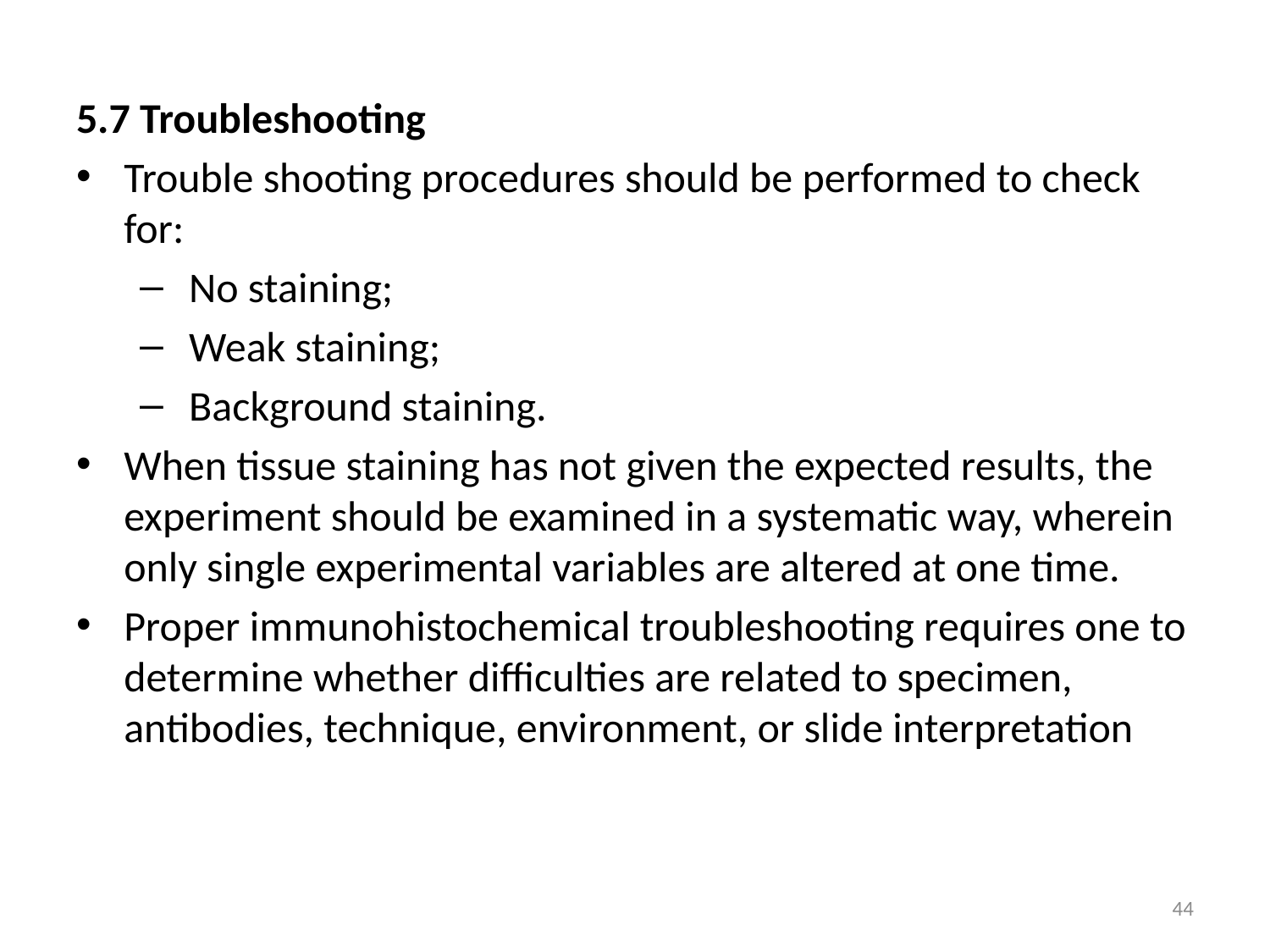

5.7 Troubleshooting
Trouble shooting procedures should be performed to check for:
 No staining;
 Weak staining;
 Background staining.
When tissue staining has not given the expected results, the experiment should be examined in a systematic way, wherein only single experimental variables are altered at one time.
Proper immunohistochemical troubleshooting requires one to determine whether difficulties are related to specimen, antibodies, technique, environment, or slide interpretation
44